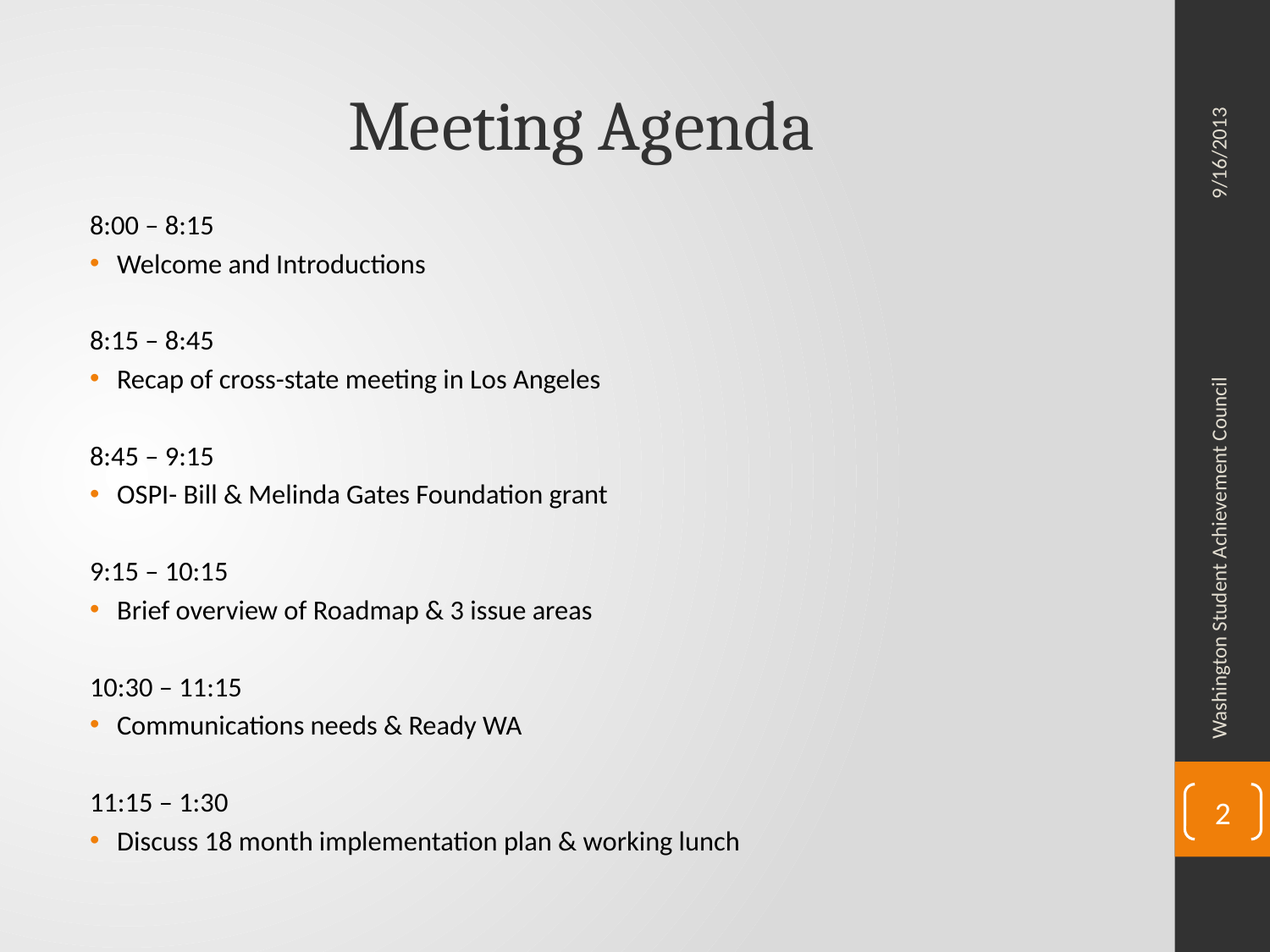

# Meeting Agenda
9/16/2013
8:00 – 8:15
Welcome and Introductions

8:15 – 8:45
Recap of cross-state meeting in Los Angeles

8:45 – 9:15
OSPI- Bill & Melinda Gates Foundation grant

9:15 – 10:15
Brief overview of Roadmap & 3 issue areas

10:30 – 11:15
Communications needs & Ready WA

11:15 – 1:30
Discuss 18 month implementation plan & working lunch

Washington Student Achievement Council
2